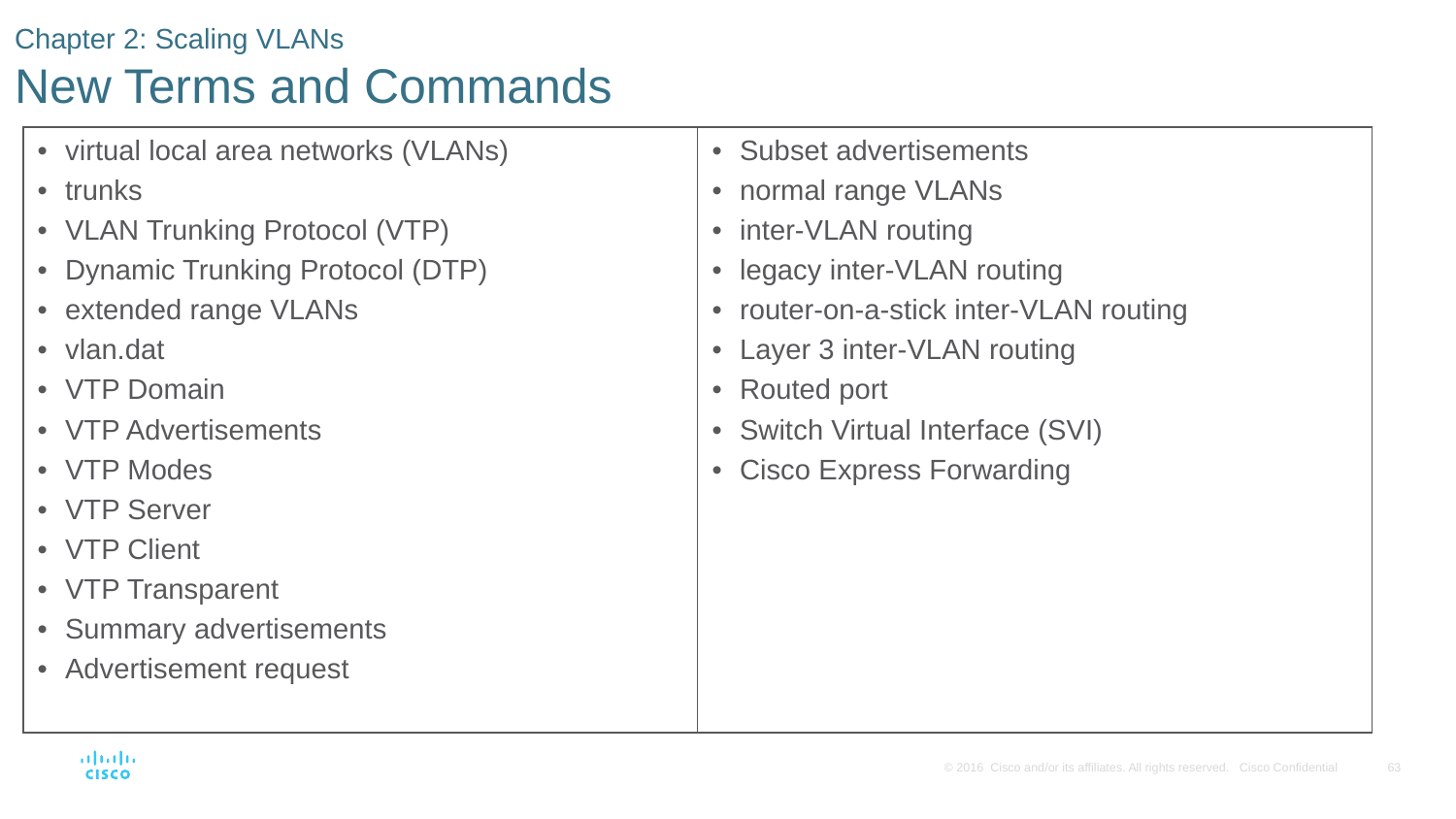

# Chapter 2: Scaling VLANs New Terms and Commands
| virtual local area networks (VLANs) trunks VLAN Trunking Protocol (VTP) Dynamic Trunking Protocol (DTP) extended range VLANs vlan.dat VTP Domain VTP Advertisements VTP Modes VTP Server VTP Client VTP Transparent Summary advertisements Advertisement request | Subset advertisements normal range VLANs inter-VLAN routing legacy inter-VLAN routing router-on-a-stick inter-VLAN routing Layer 3 inter-VLAN routing Routed port Switch Virtual Interface (SVI) Cisco Express Forwarding |
| --- | --- |